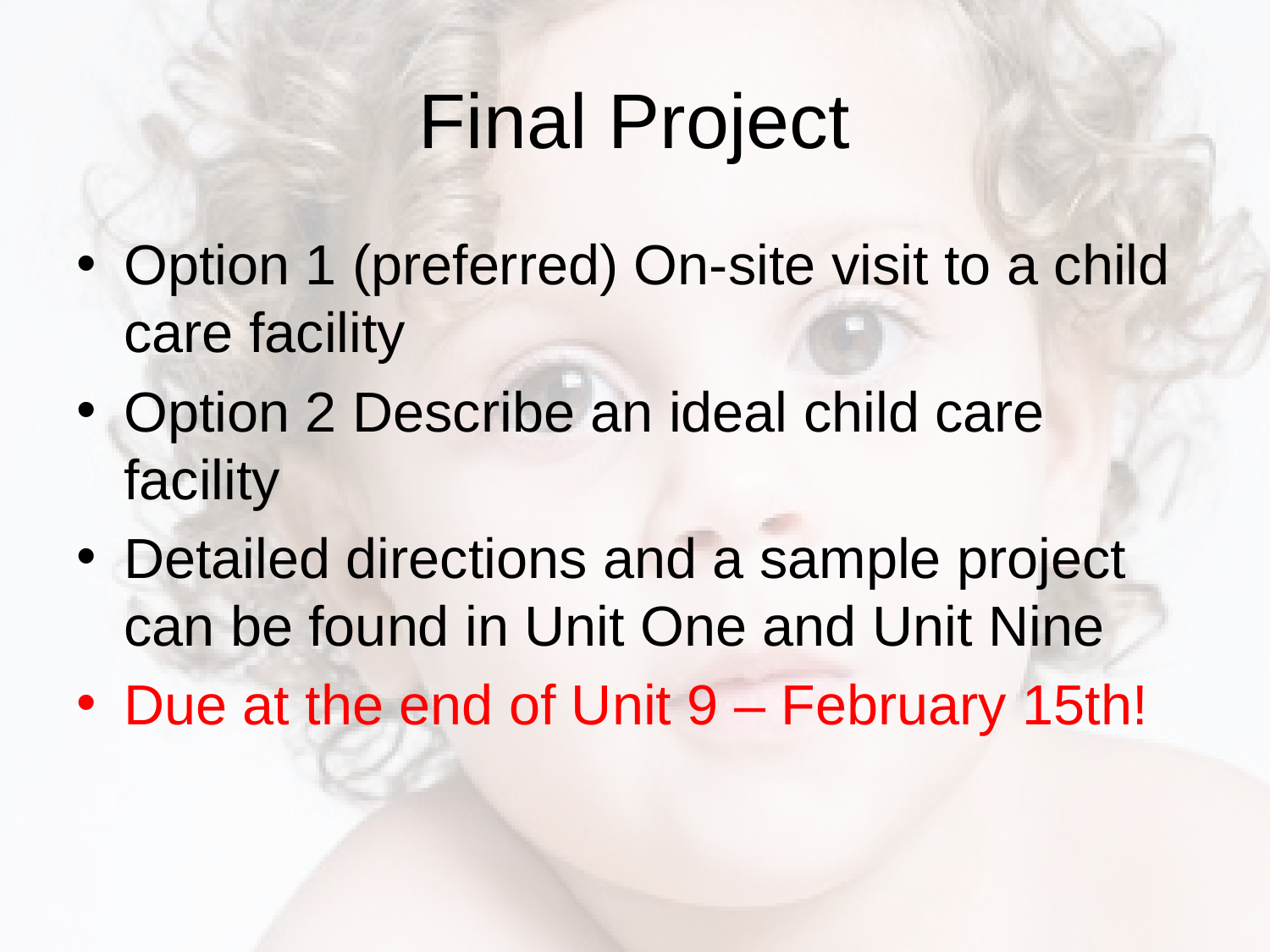

# Final Project
Option 1 (preferred) On-site visit to a child care facility
Option 2 Describe an ideal child care facility
Detailed directions and a sample project can be found in Unit One and Unit Nine
Due at the end of Unit 9 – February 15th!